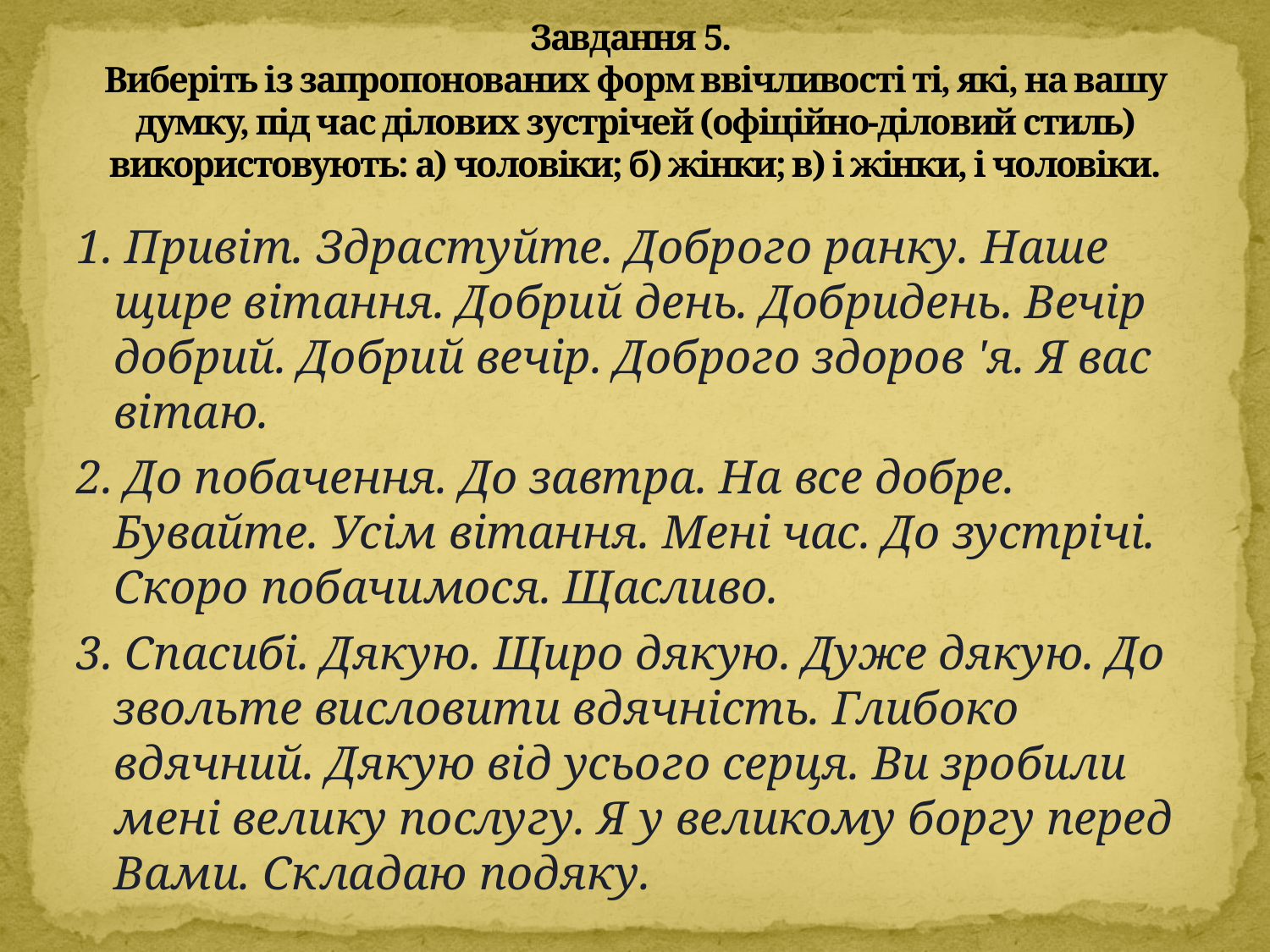

# Завдання 5. Виберіть із запропонованих форм ввічливості ті, які, на вашу думку, під час ділових зустрічей (офіційно-діловий стиль) використовують: а) чоловіки; б) жінки; в) і жінки, і чоловіки.
1. Привіт. Здрастуйте. Доброго ранку. Наше щире вітання. Добрий день. Добридень. Вечір добрий. Добрий вечір. Доброго здоров 'я. Я вас вітаю.
2. До побачення. До завтра. На все добре. Бувайте. Усім вітання. Мені час. До зустрічі. Скоро побачимося. Щасливо.
3. Спасибі. Дякую. Щиро дякую. Дуже дякую. До­звольте висловити вдячність. Глибоко вдячний. Дякую від усього серця. Ви зробили мені велику послугу. Я у великому боргу перед Вами. Складаю подяку.